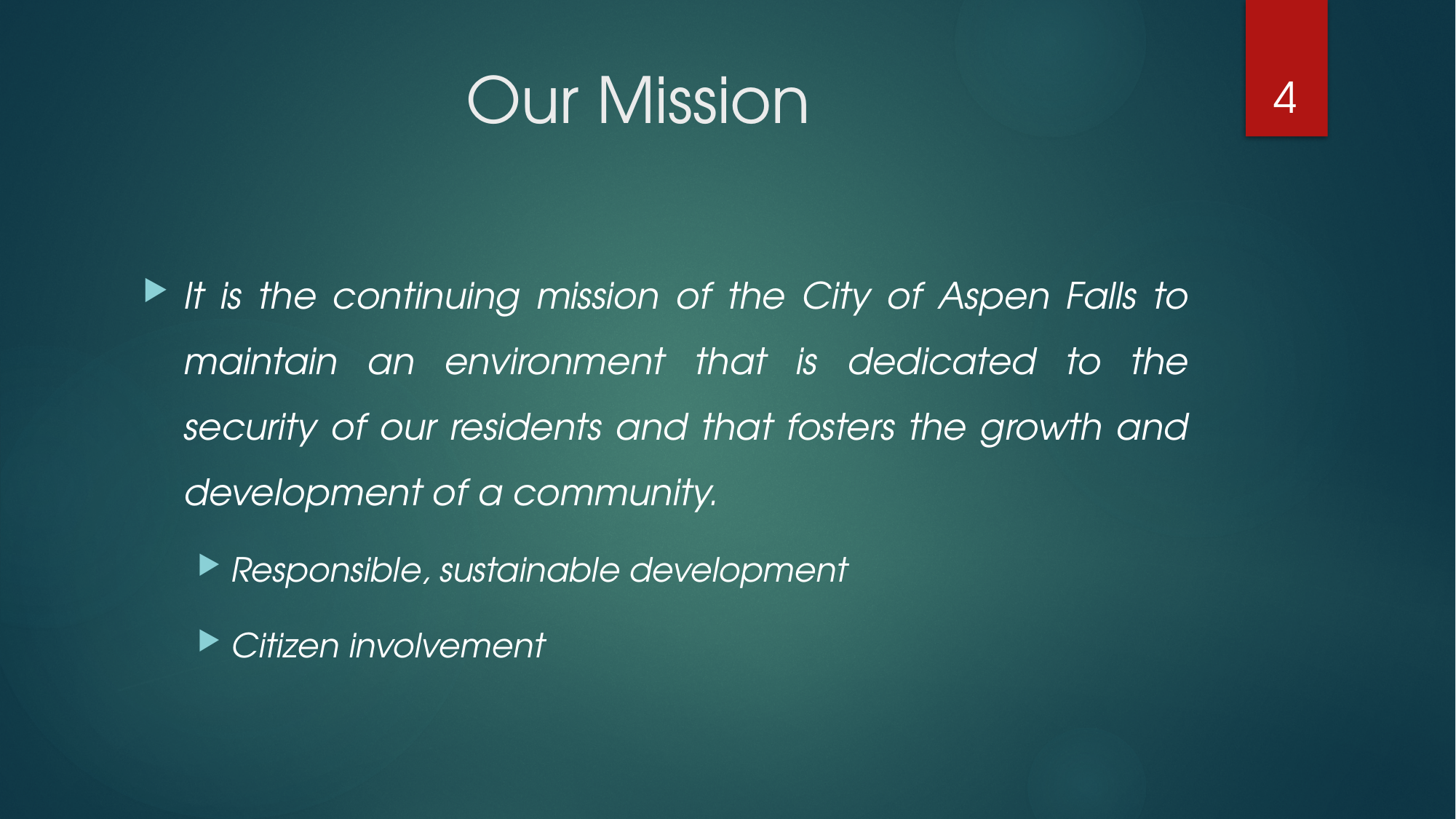

4
# Our Mission
It is the continuing mission of the City of Aspen Falls to maintain an environment that is dedicated to the security of our residents and that fosters the growth and development of a community.
Responsible, sustainable development
Citizen involvement